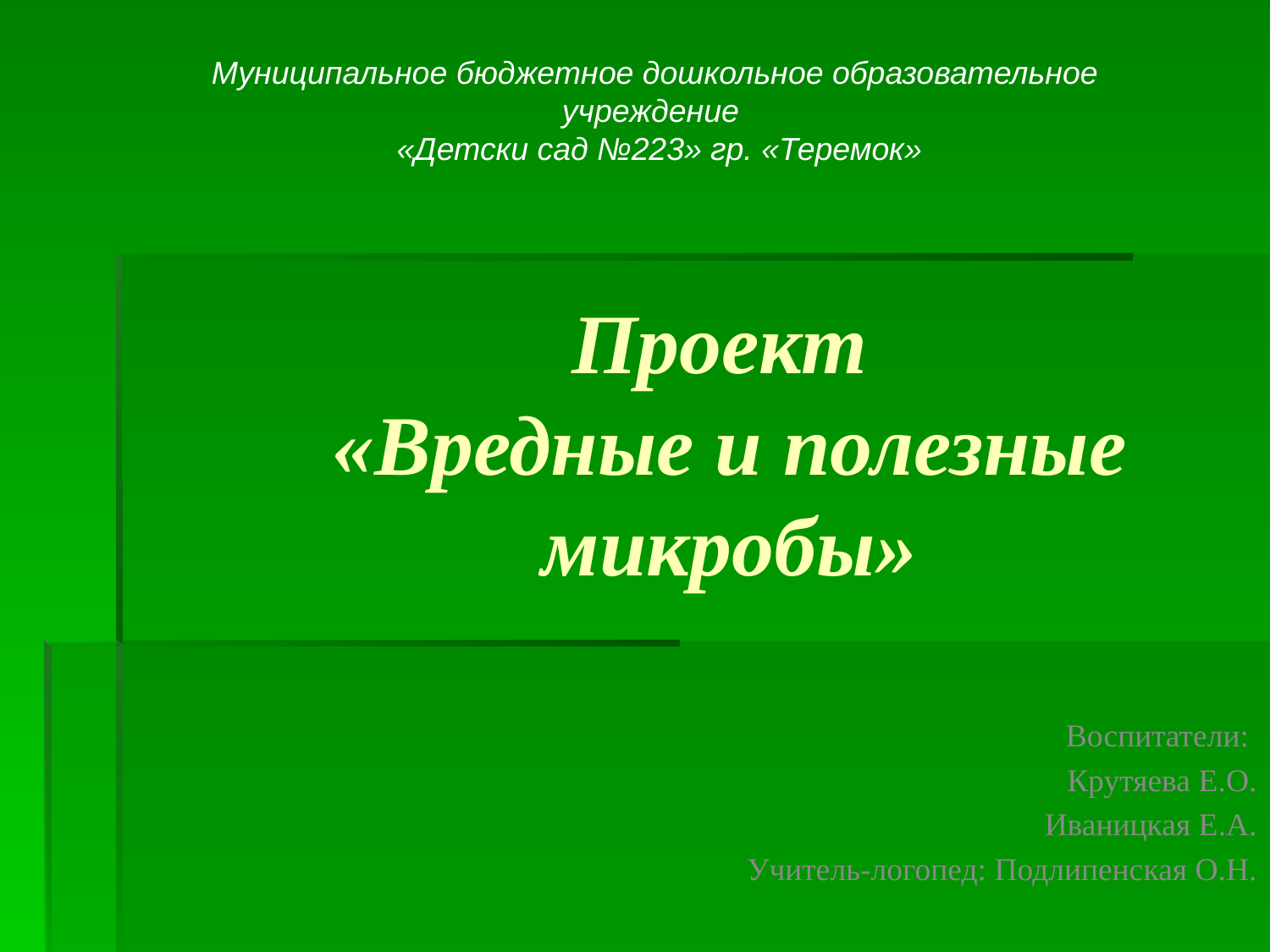

Муниципальное бюджетное дошкольное образовательное учреждение
 «Детски сад №223» гр. «Теремок»
Проект
«Вредные и полезные микробы»
Воспитатели:
Крутяева Е.О.
Иваницкая Е.А.
Учитель-логопед: Подлипенская О.Н.